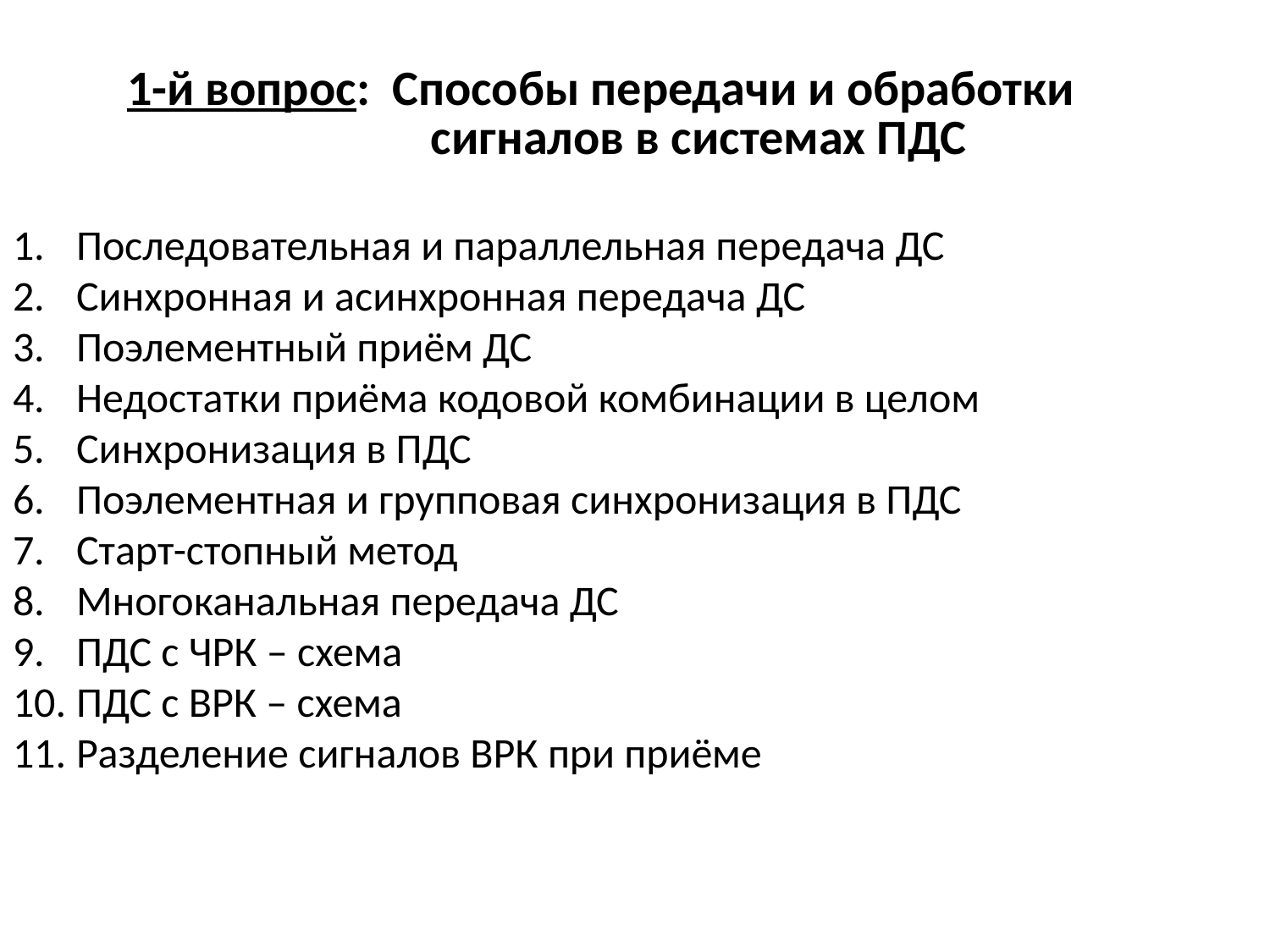

# 1-й вопрос:  Способы передачи и обработки 		сигналов в системах ПДС
Последовательная и параллельная передача ДС
Синхронная и асинхронная передача ДС
Поэлементный приём ДС
Недостатки приёма кодовой комбинации в целом
Синхронизация в ПДС
Поэлементная и групповая синхронизация в ПДС
Старт-стопный метод
Многоканальная передача ДС
ПДС с ЧРК – схема
ПДС с ВРК – схема
Разделение сигналов ВРК при приёме